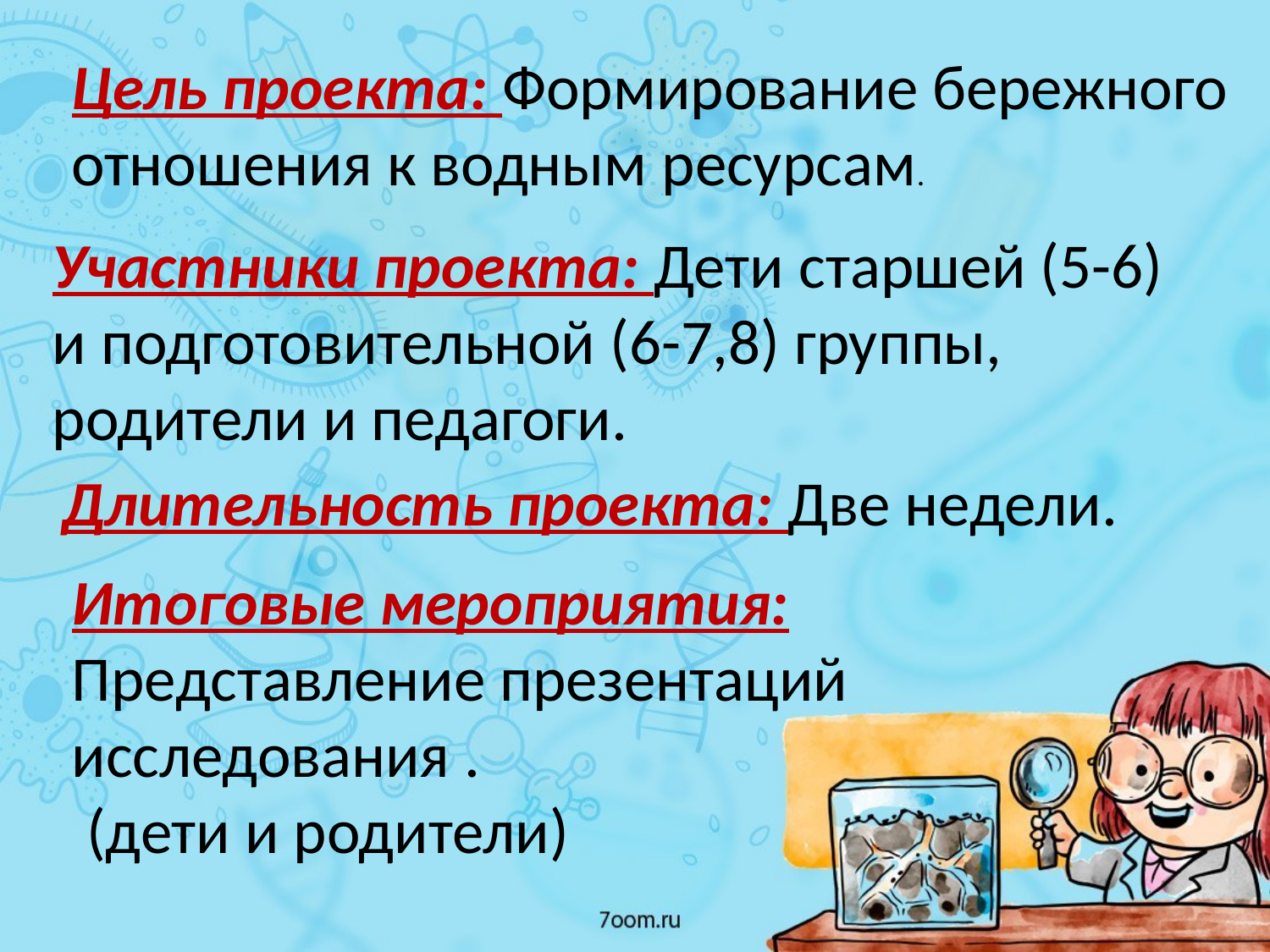

Цель проекта: Формирование бережного отношения к водным ресурсам.
Участники проекта: Дети старшей (5-6) и подготовительной (6-7,8) группы, родители и педагоги.
Длительность проекта: Две недели.
Итоговые мероприятия: Представление презентаций исследования .
 (дети и родители)